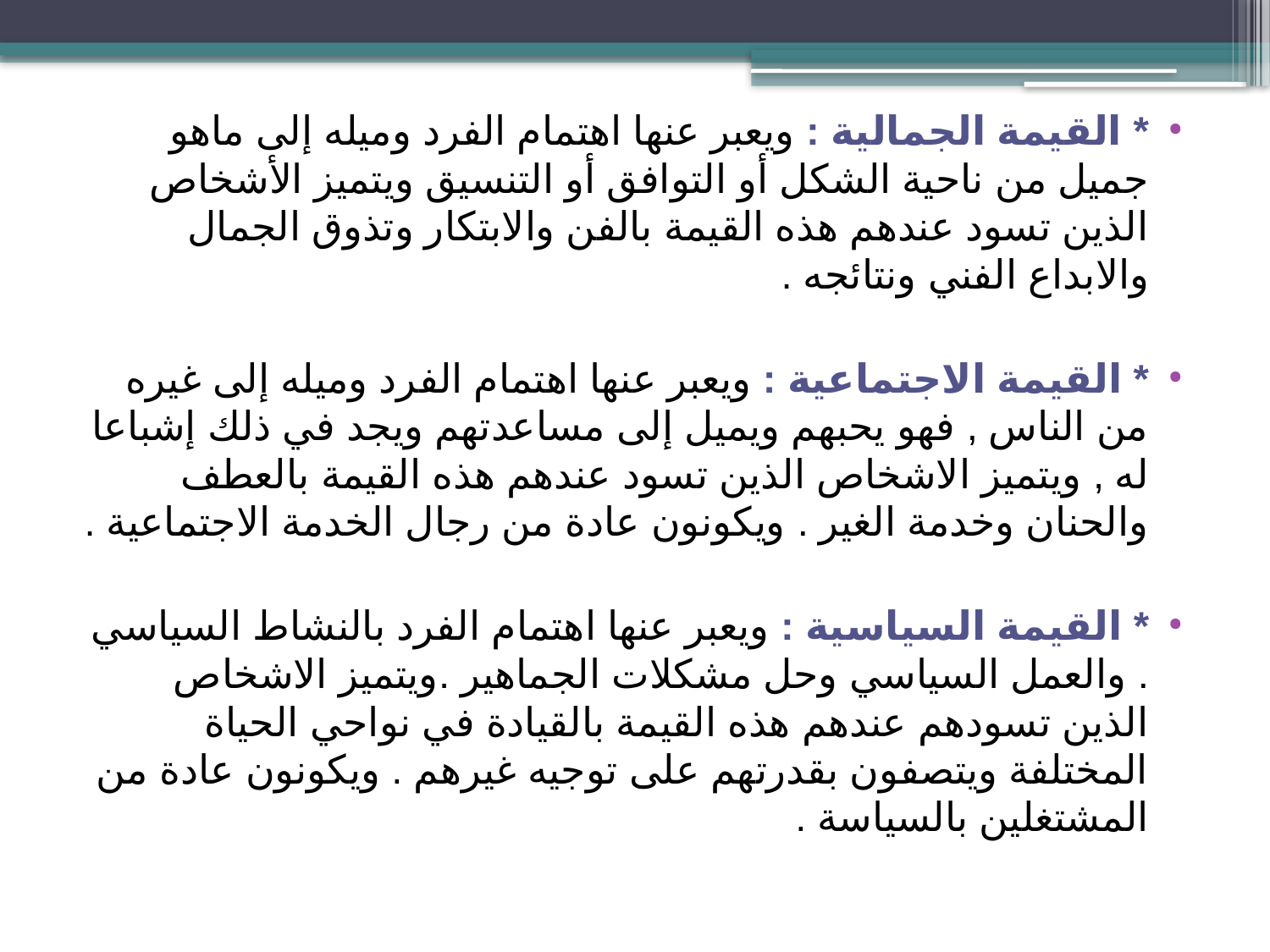

* القيمة الجمالية : ويعبر عنها اهتمام الفرد وميله إلى ماهو جميل من ناحية الشكل أو التوافق أو التنسيق ويتميز الأشخاص الذين تسود عندهم هذه القيمة بالفن والابتكار وتذوق الجمال والابداع الفني ونتائجه .

* القيمة الاجتماعية : ويعبر عنها اهتمام الفرد وميله إلى غيره من الناس , فهو يحبهم ويميل إلى مساعدتهم ويجد في ذلك إشباعا له , ويتميز الاشخاص الذين تسود عندهم هذه القيمة بالعطف والحنان وخدمة الغير . ويكونون عادة من رجال الخدمة الاجتماعية .

* القيمة السياسية : ويعبر عنها اهتمام الفرد بالنشاط السياسي . والعمل السياسي وحل مشكلات الجماهير .ويتميز الاشخاص الذين تسودهم عندهم هذه القيمة بالقيادة في نواحي الحياة المختلفة ويتصفون بقدرتهم على توجيه غيرهم . ويكونون عادة من المشتغلين بالسياسة .